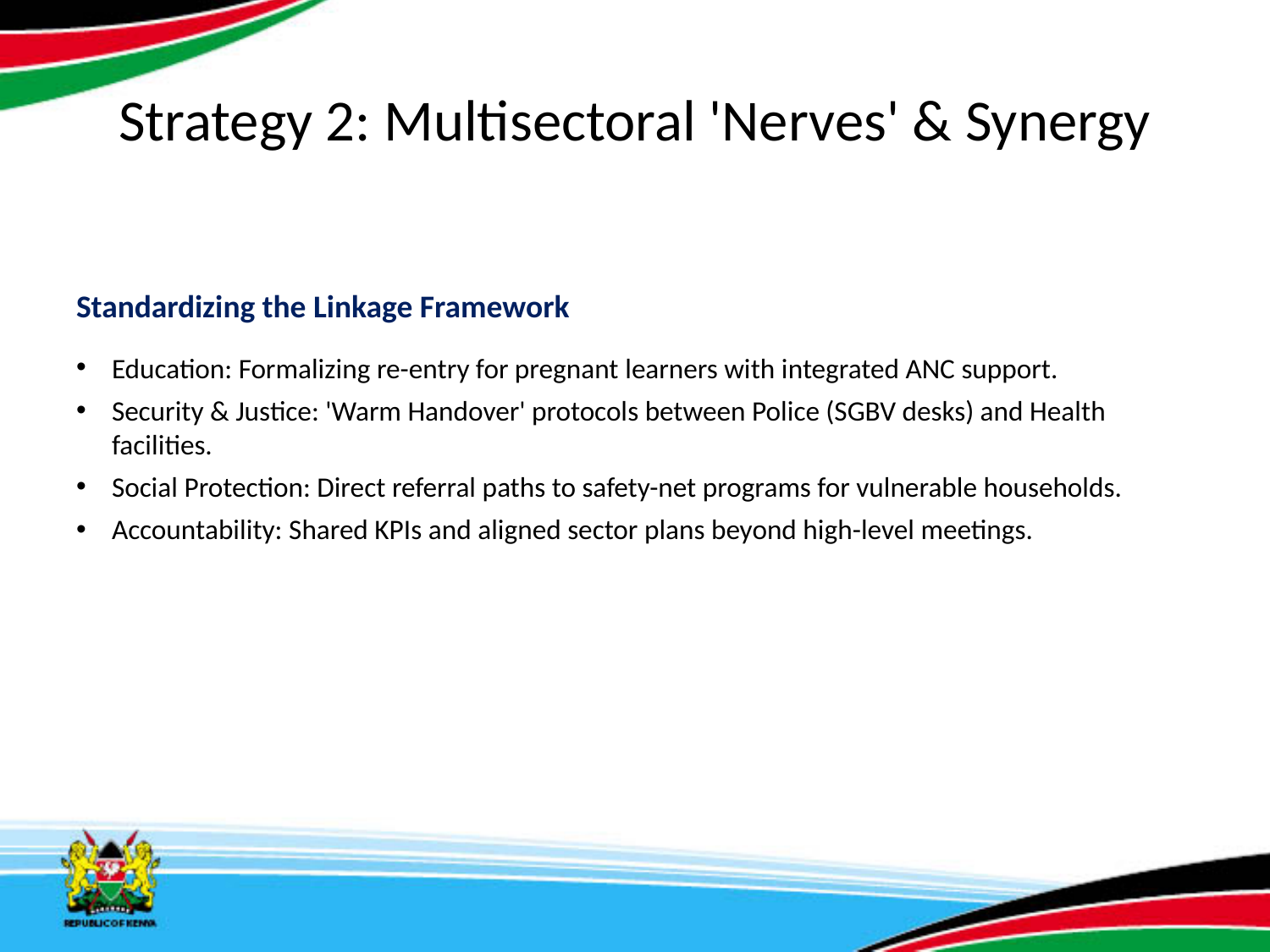

# Strategy 2: Multisectoral 'Nerves' & Synergy

Standardizing the Linkage Framework
Education: Formalizing re-entry for pregnant learners with integrated ANC support.
Security & Justice: 'Warm Handover' protocols between Police (SGBV desks) and Health facilities.
Social Protection: Direct referral paths to safety-net programs for vulnerable households.
Accountability: Shared KPIs and aligned sector plans beyond high-level meetings.